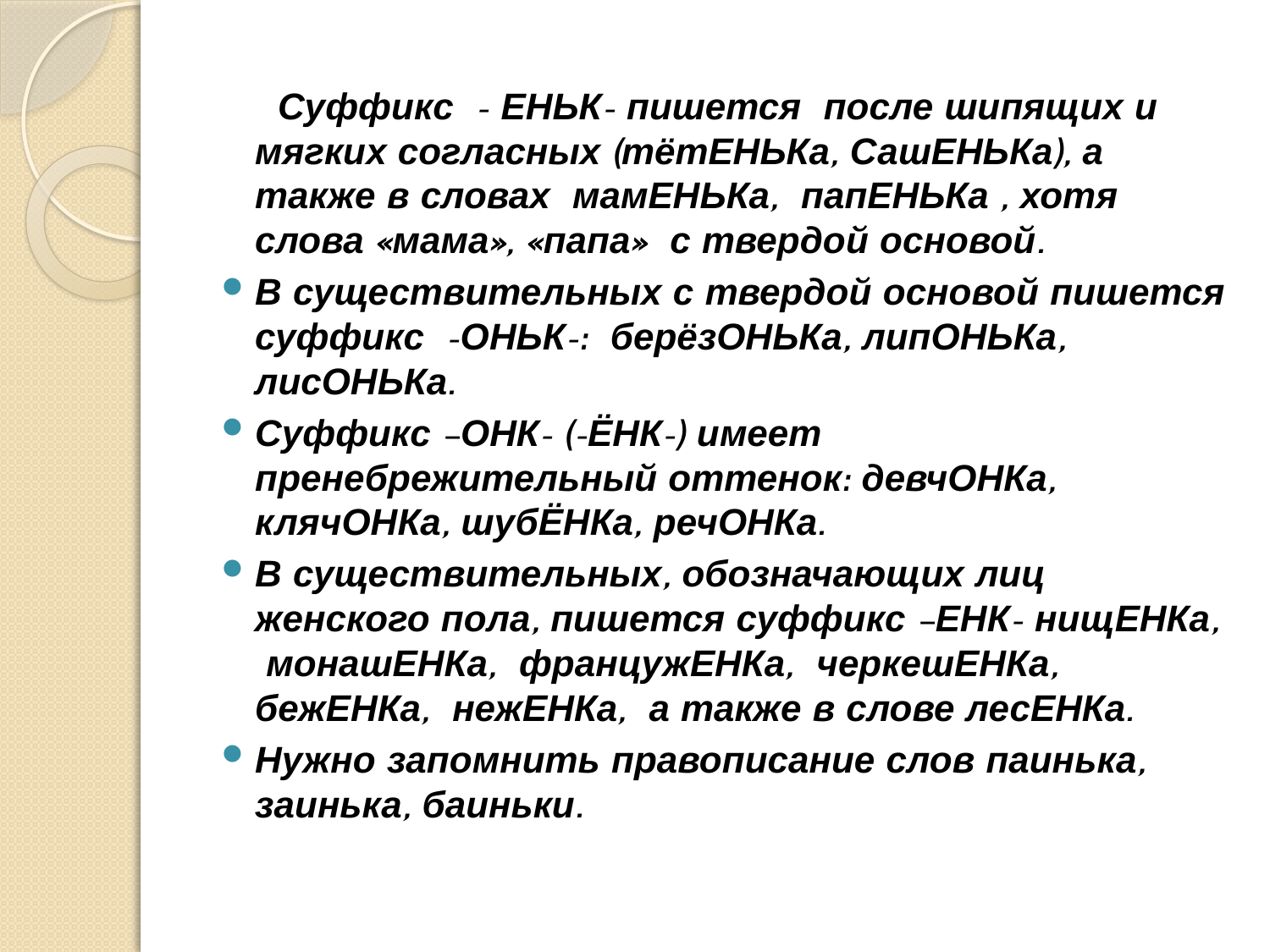

Суффикс  - ЕНЬК- пишется  после шипящих и мягких согласных (тётЕНЬКа, СашЕНЬКа), а также в словах  мамЕНЬКа,  папЕНЬКа , хотя слова «мама», «папа»  с твердой основой.
В существительных с твердой основой пишется суффикс  -ОНЬК-:  берёзОНЬКа, липОНЬКа, лисОНЬКа.
Суффикс –ОНК- (-ЁНК-) имеет пренебрежительный оттенок: девчОНКа, клячОНКа, шубЁНКа, речОНКа.
В существительных, обозначающих лиц женского пола, пишется суффикс –ЕНК- нищЕНКа,  монашЕНКа,  францужЕНКа,  черкешЕНКа,  бежЕНКа,  нежЕНКа,  а также в слове лесЕНКа.
Нужно запомнить правописание слов паинька, заинька, баиньки.